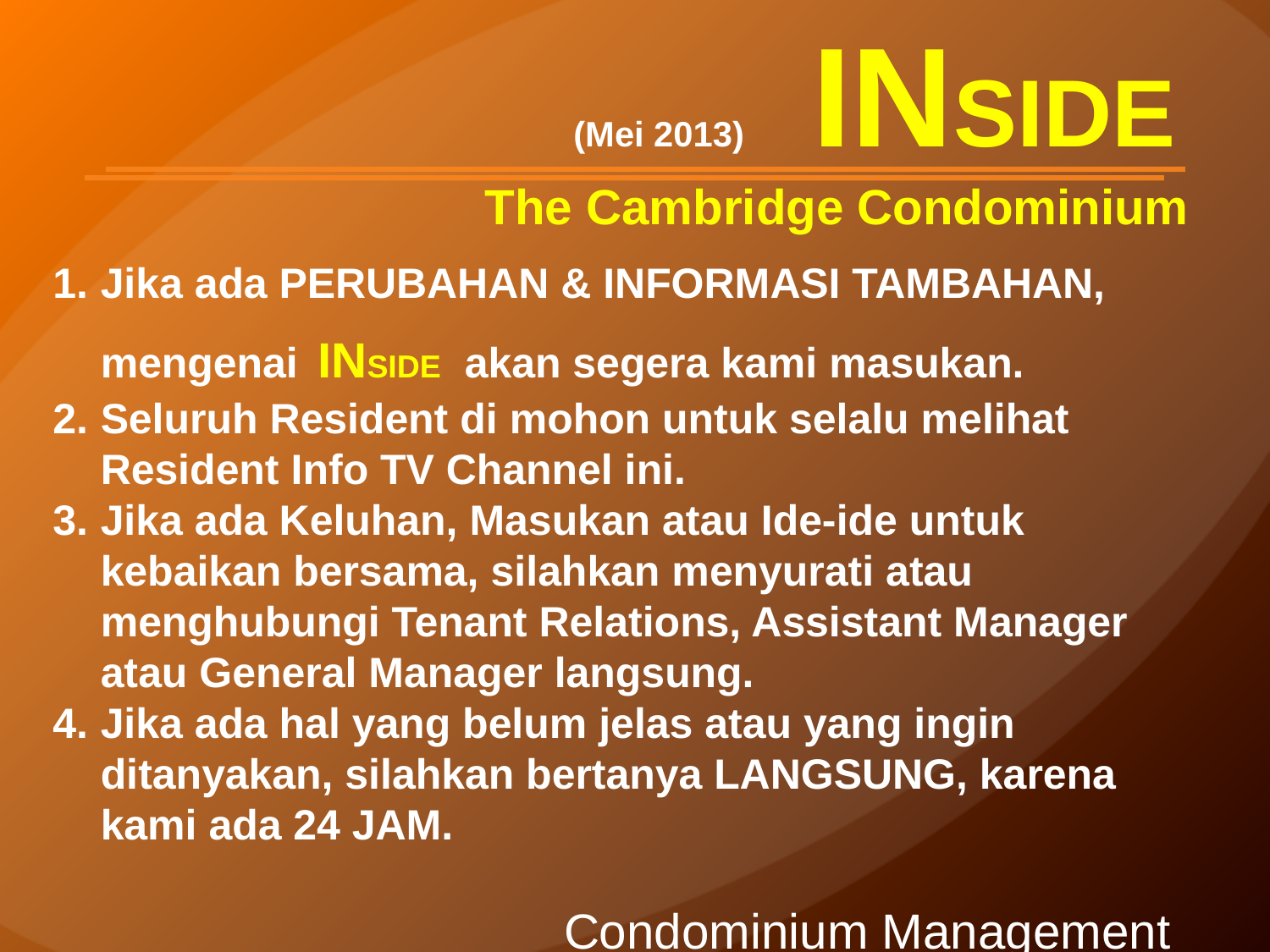

(Mei 2013)       INSIDE
The Cambridge Condominium

Jika ada PERUBAHAN & INFORMASI TAMBAHAN, mengenai INSIDE  akan segera kami masukan.
Seluruh Resident di mohon untuk selalu melihat Resident Info TV Channel ini.
Jika ada Keluhan, Masukan atau Ide-ide untuk kebaikan bersama, silahkan menyurati atau menghubungi Tenant Relations, Assistant Manager  atau General Manager langsung.
Jika ada hal yang belum jelas atau yang ingin ditanyakan, silahkan bertanya LANGSUNG, karena kami ada 24 JAM.

Condominium Management